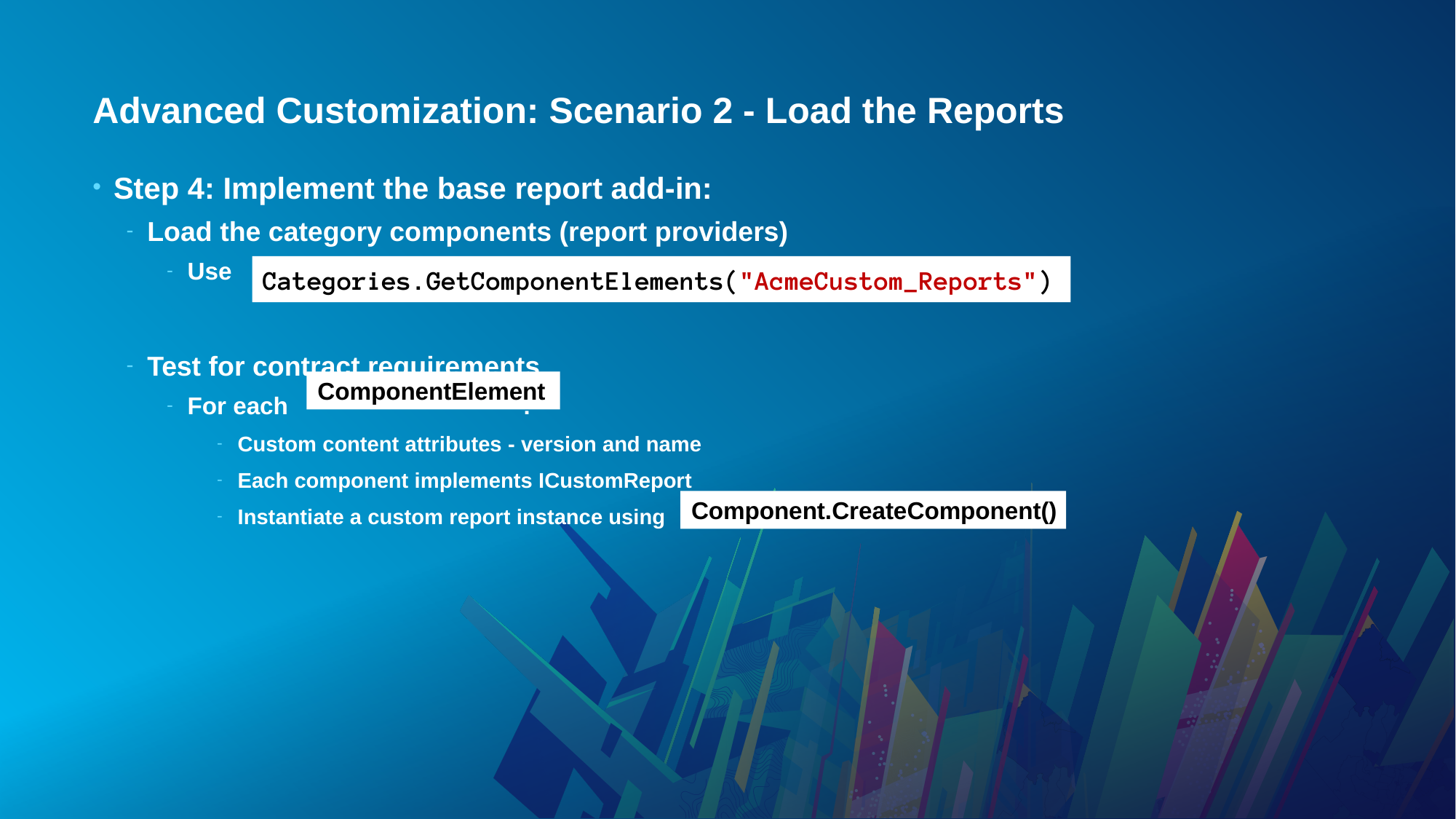

# Advanced Customization: Scenario 2 - Load the Reports
Step 4: Implement the base report add-in:
Load the category components (report providers)
Use

Test for contract requirements
For each                                   :
Custom content attributes - version and name
Each component implements ICustomReport
Instantiate a custom report instance using
Categories.GetComponentElements("AcmeCustom_Reports")
ComponentElement
Component.CreateComponent()